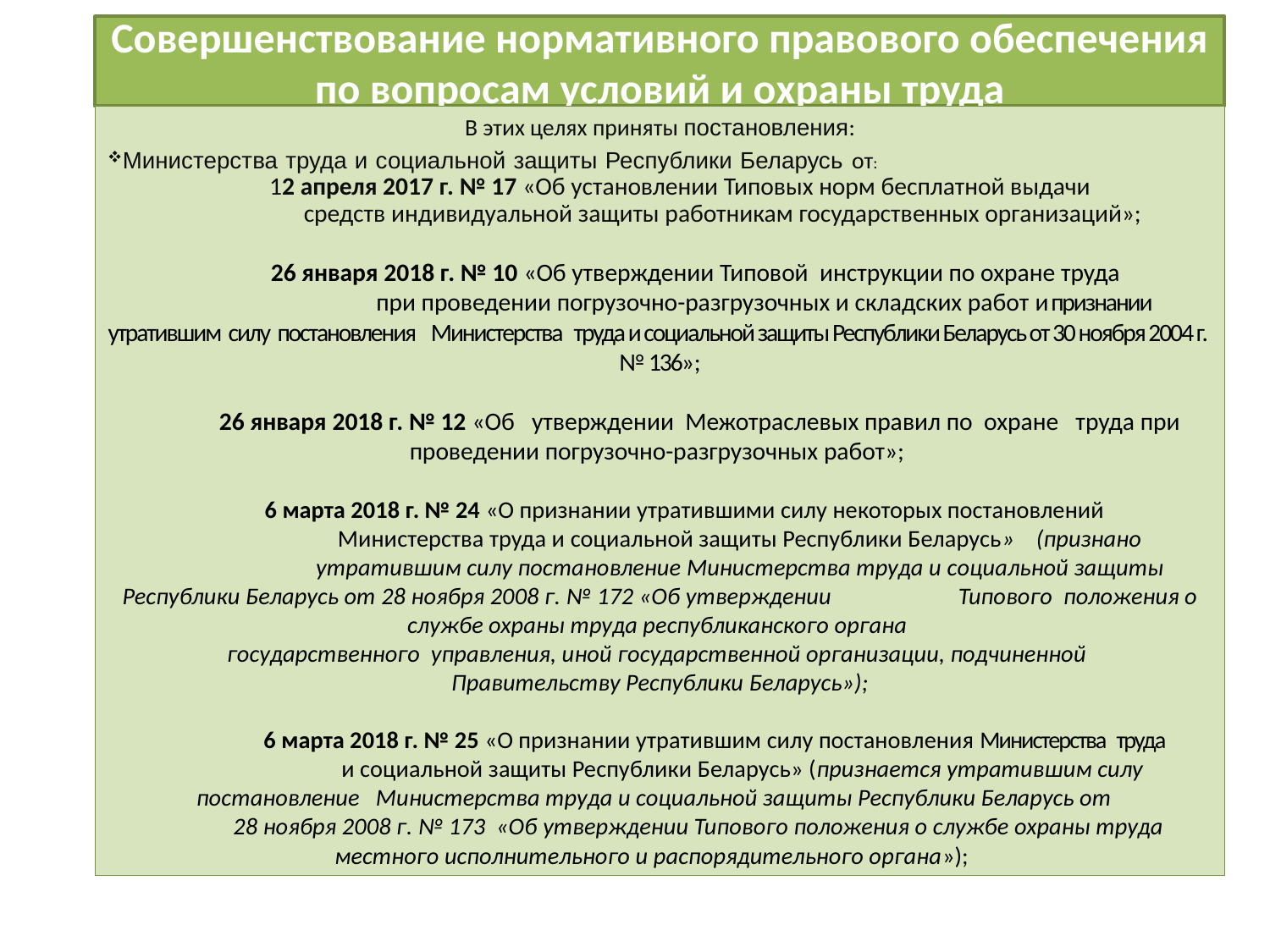

# Совершенствование нормативного правового обеспечения по вопросам условий и охраны труда
В этих целях приняты постановления:
   Министерства труда и социальной защиты Республики Беларусь от:
        12 апреля 2017 г. № 17 «Об установлении Типовых норм бесплатной выдачи
                          средств индивидуальной защиты работникам государственных организаций»;

              26 января 2018 г. № 10 «Об утверждении Типовой  инструкции по охране труда
                                     при проведении погрузочно-разгрузочных и складских работ и признании  утратившим  силу  постановления    Министерства   труда и социальной защиты Республики Беларусь от 30 ноября 2004 г.
№ 136»;

              26 января 2018 г. № 12 «Об   утверждении  Межотраслевых правил по  охране   труда при проведении погрузочно-разгрузочных работ»;

          6 марта 2018 г. № 24 «О признании утратившими силу некоторых постановлений
                              Министерства труда и социальной защиты Республики Беларусь»    (признано
                              утратившим силу постановление Министерства труда и социальной защиты  Республики Беларусь от 28 ноября 2008 г. № 172 «Об утверждении                       Типового  положения о службе охраны труда республиканского органа
государственного  управления, иной государственной организации, подчиненной
Правительству Республики Беларусь»);

                    6 марта 2018 г. № 25 «О признании утратившим силу постановления Министерства  труда
                              и социальной защиты Республики Беларусь» (признается утратившим силу постановление   Министерства труда и социальной защиты Республики Беларусь от
              28 ноября 2008 г. № 173  «Об утверждении Типового положения о службе охраны труда местного исполнительного и распорядительного органа»);